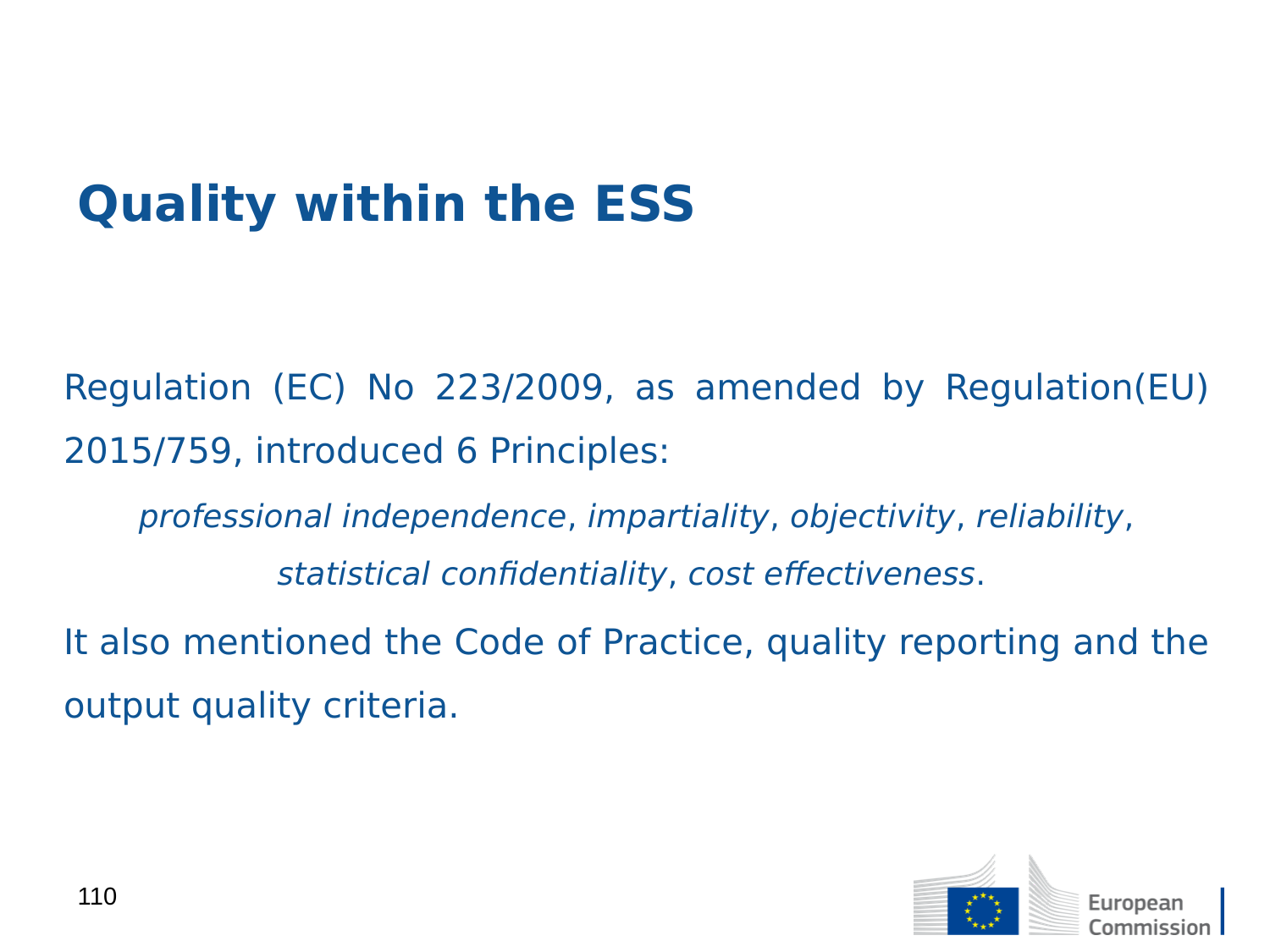

# Quality within the ESS
Regulation (EC) No 223/2009, as amended by Regulation(EU) 2015/759, introduced 6 Principles:
professional independence, impartiality, objectivity, reliability, statistical confidentiality, cost effectiveness.
It also mentioned the Code of Practice, quality reporting and the output quality criteria.

110